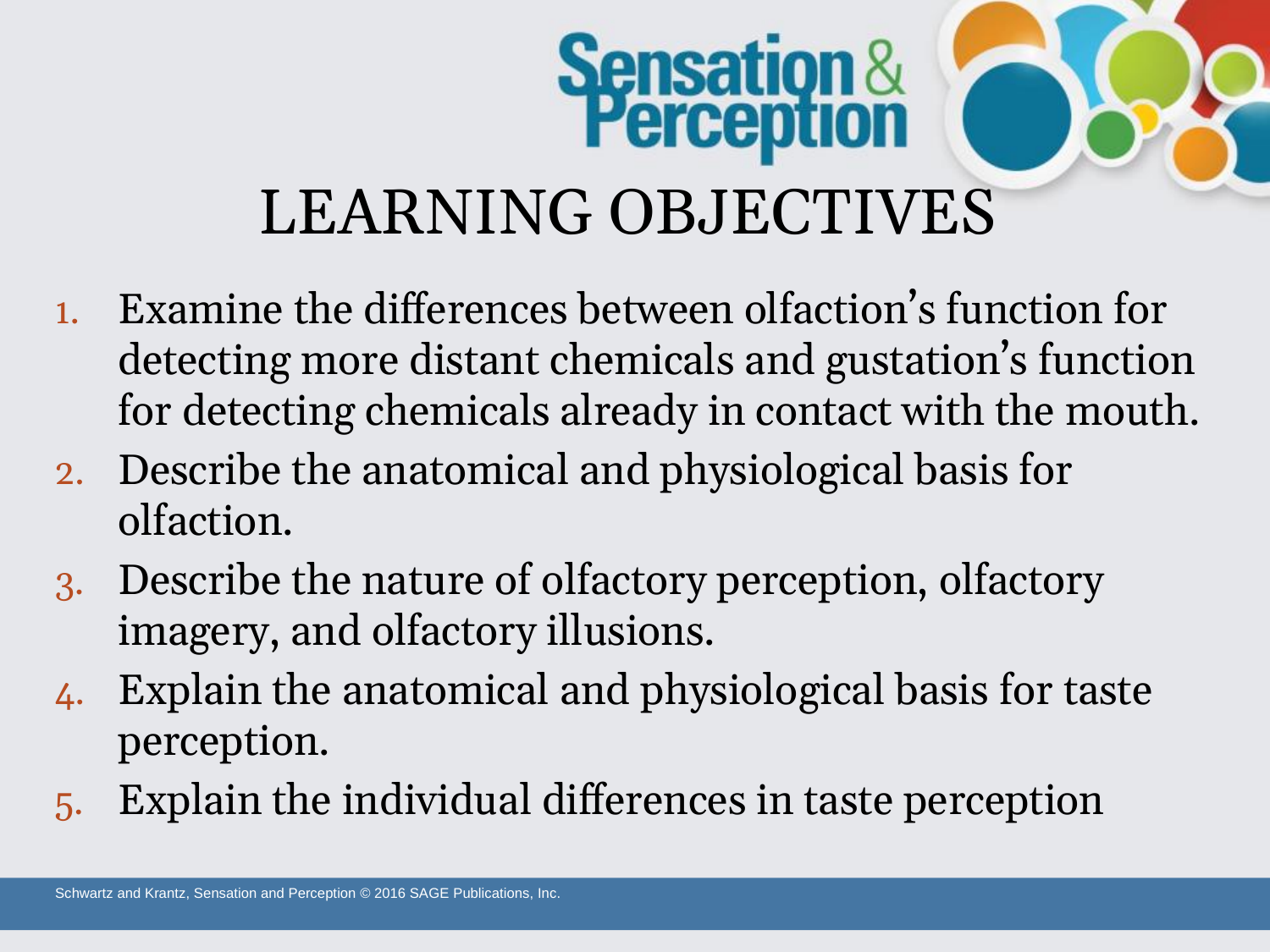

# LEARNING OBJECTIVES
Examine the differences between olfaction’s function for detecting more distant chemicals and gustation’s function for detecting chemicals already in contact with the mouth.
Describe the anatomical and physiological basis for olfaction.
Describe the nature of olfactory perception, olfactory imagery, and olfactory illusions.
Explain the anatomical and physiological basis for taste perception.
Explain the individual differences in taste perception
Schwartz and Krantz, Sensation and Perception © 2016 SAGE Publications, Inc.